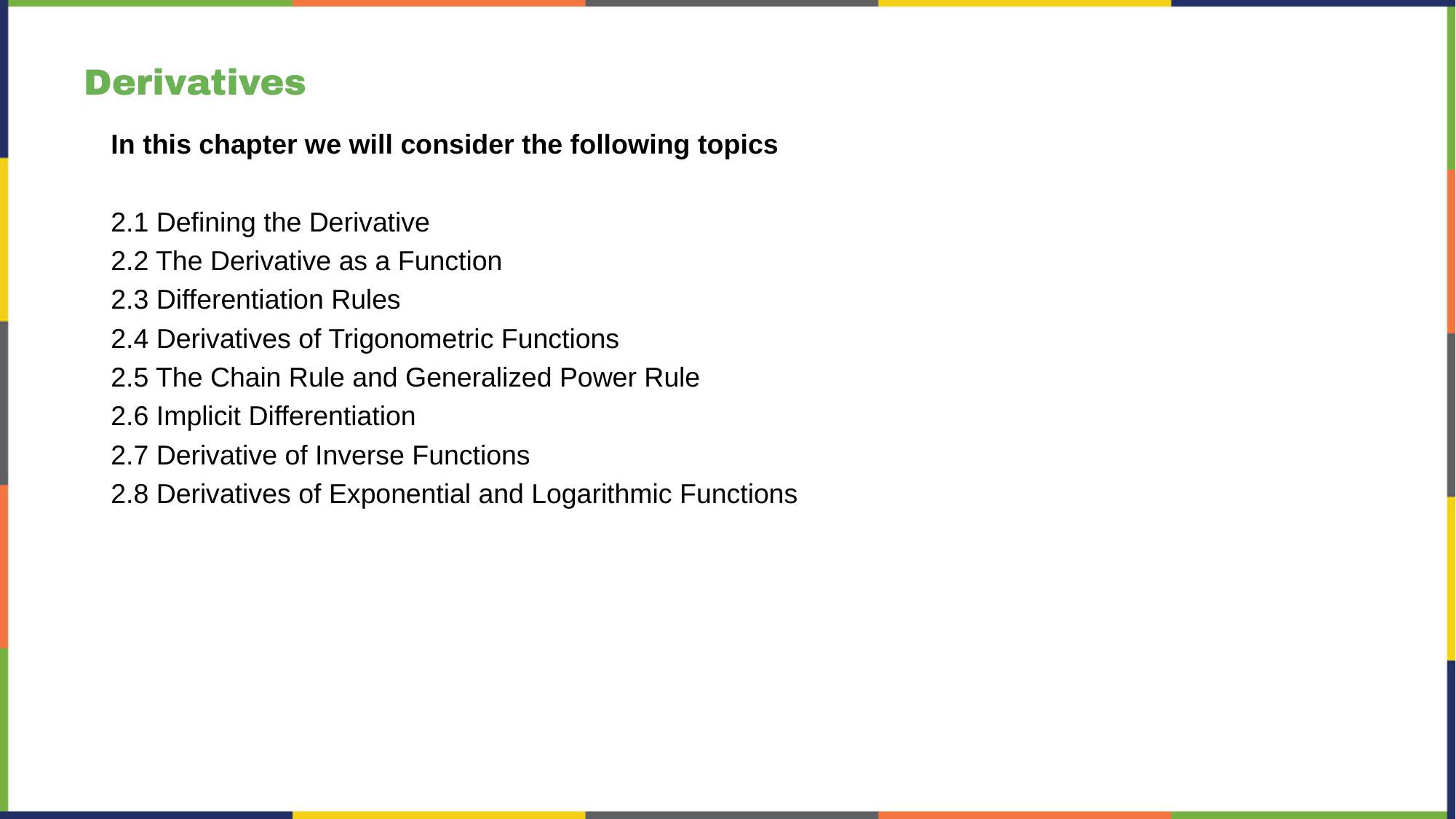

# Derivatives
In this chapter we will consider the following topics

2.1 Defining the Derivative
2.2 The Derivative as a Function
2.3 Differentiation Rules
2.4 Derivatives of Trigonometric Functions
2.5 The Chain Rule and Generalized Power Rule
2.6 Implicit Differentiation
2.7 Derivative of Inverse Functions
2.8 Derivatives of Exponential and Logarithmic Functions